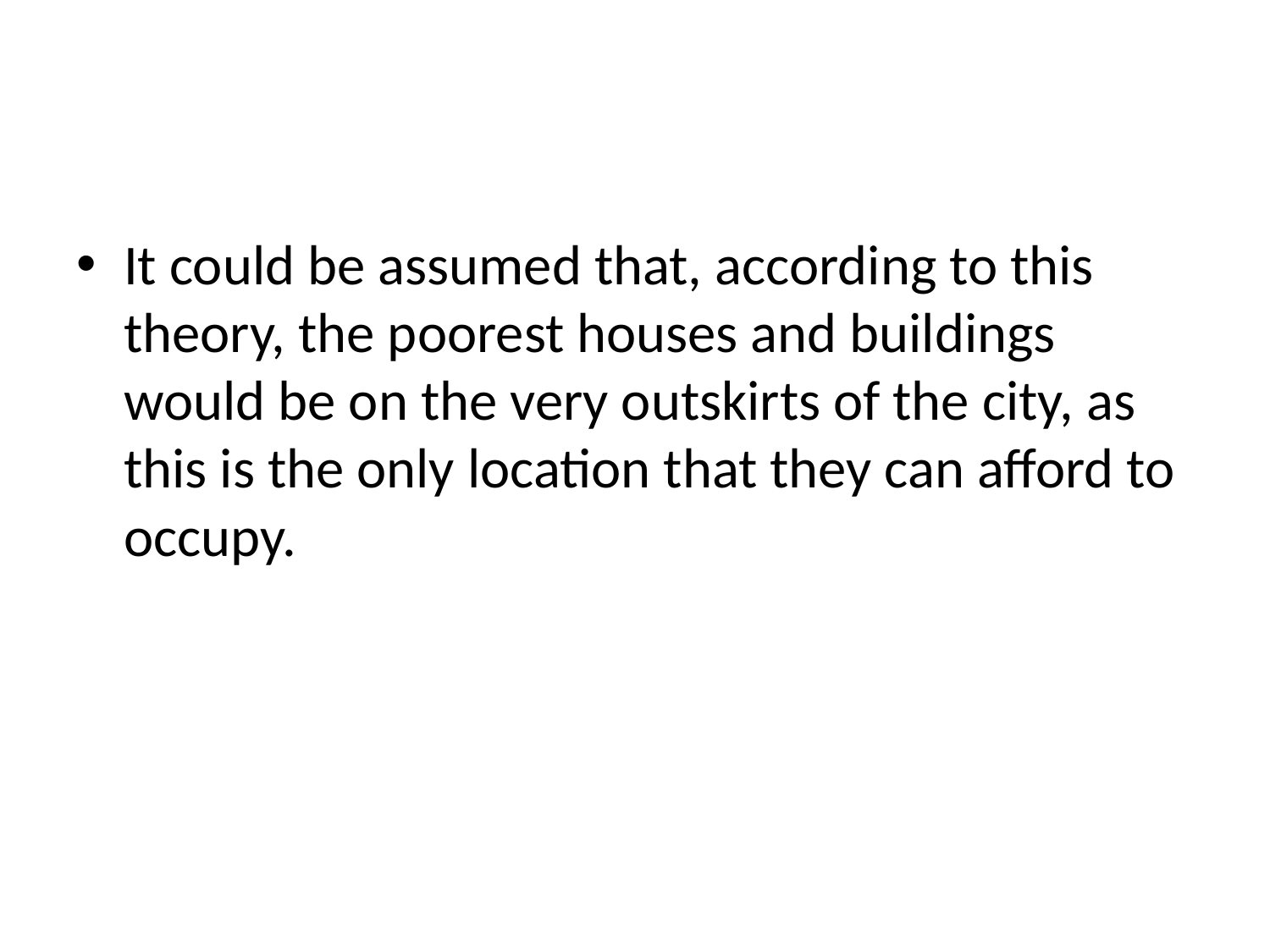

#
It could be assumed that, according to this theory, the poorest houses and buildings would be on the very outskirts of the city, as this is the only location that they can afford to occupy.